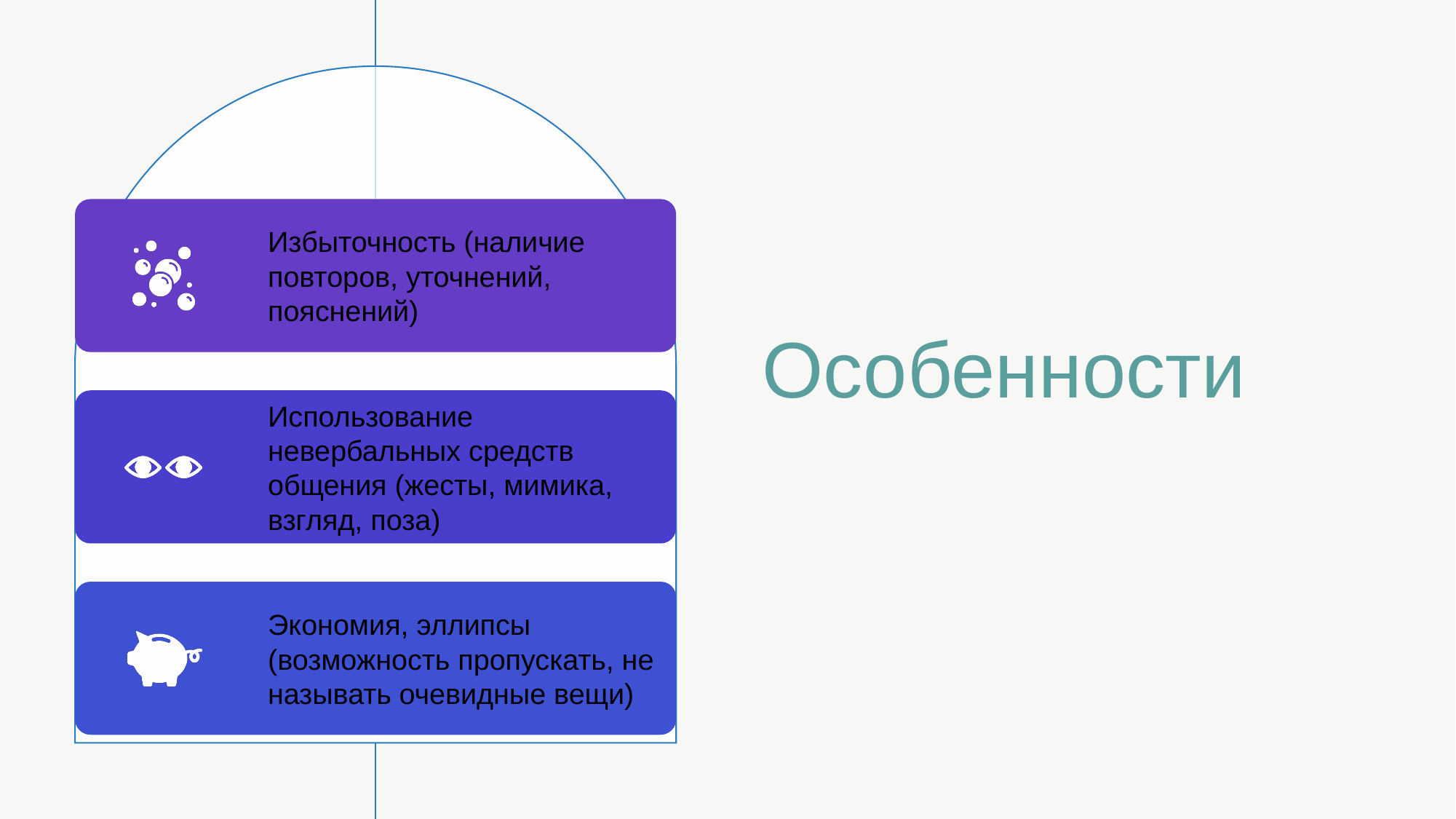

# Особенности
Избыточность (наличие повторов, уточнений, пояснений)
Использование невербальных средств  общения (жесты, мимика, взгляд, поза)
Экономия, эллипсы (возможность пропускать, не называть очевидные вещи)